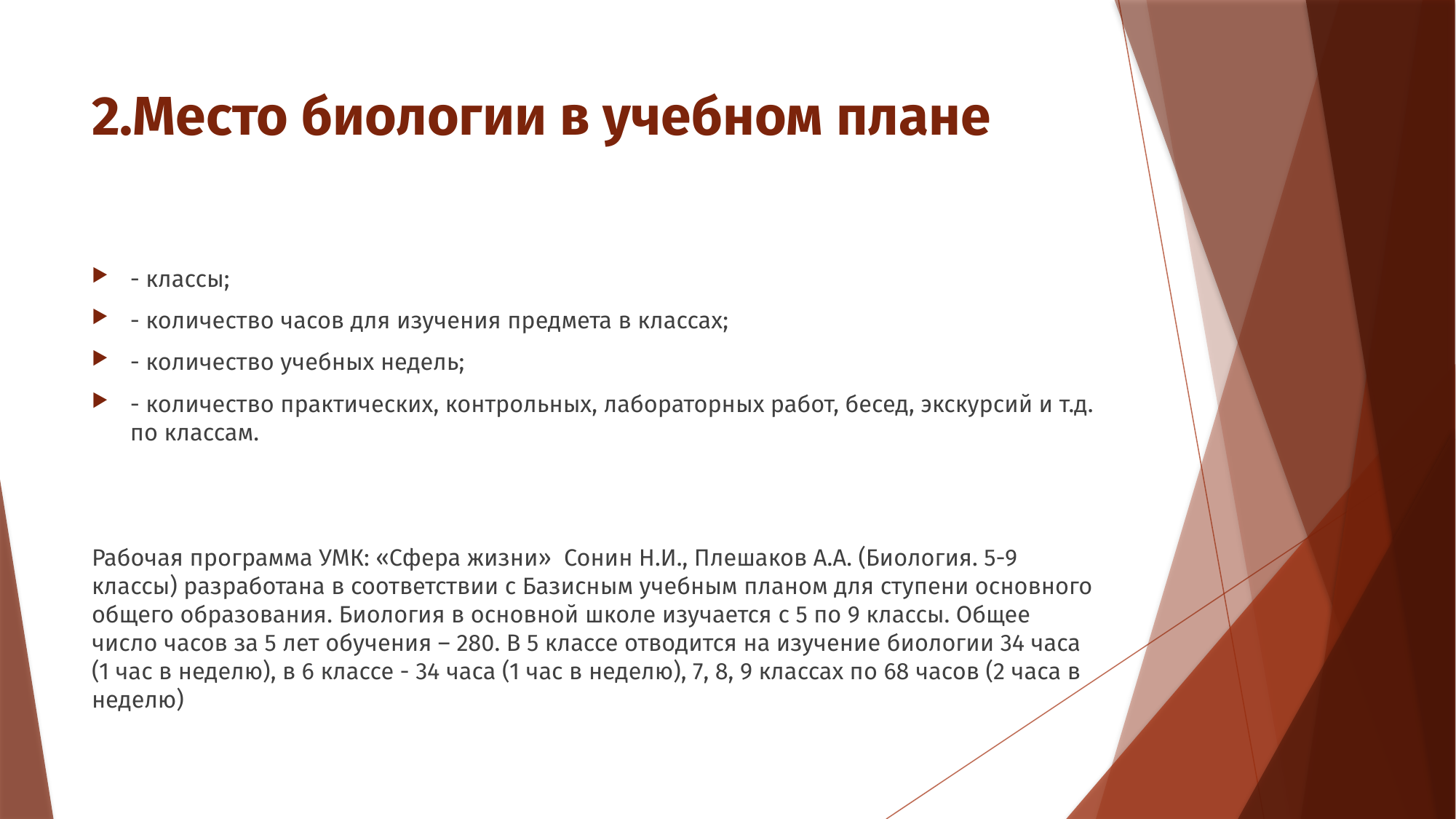

# 2.Место биологии в учебном плане
- классы;
- количество часов для изучения предмета в классах;
- количество учебных недель;
- количество практических, контрольных, лабораторных работ, бесед, экскурсий и т.д. по классам.

Рабочая программа УМК: «Сфера жизни»  Сонин Н.И., Плешаков А.А. (Биология. 5-9 классы) разработана в соответствии с Базисным учебным планом для ступени основного общего образования. Биология в основной школе изучается с 5 по 9 классы. Общее число часов за 5 лет обучения – 280. В 5 классе отводится на изучение биологии 34 часа (1 час в неделю), в 6 классе - 34 часа (1 час в неделю), 7, 8, 9 классах по 68 часов (2 часа в неделю)